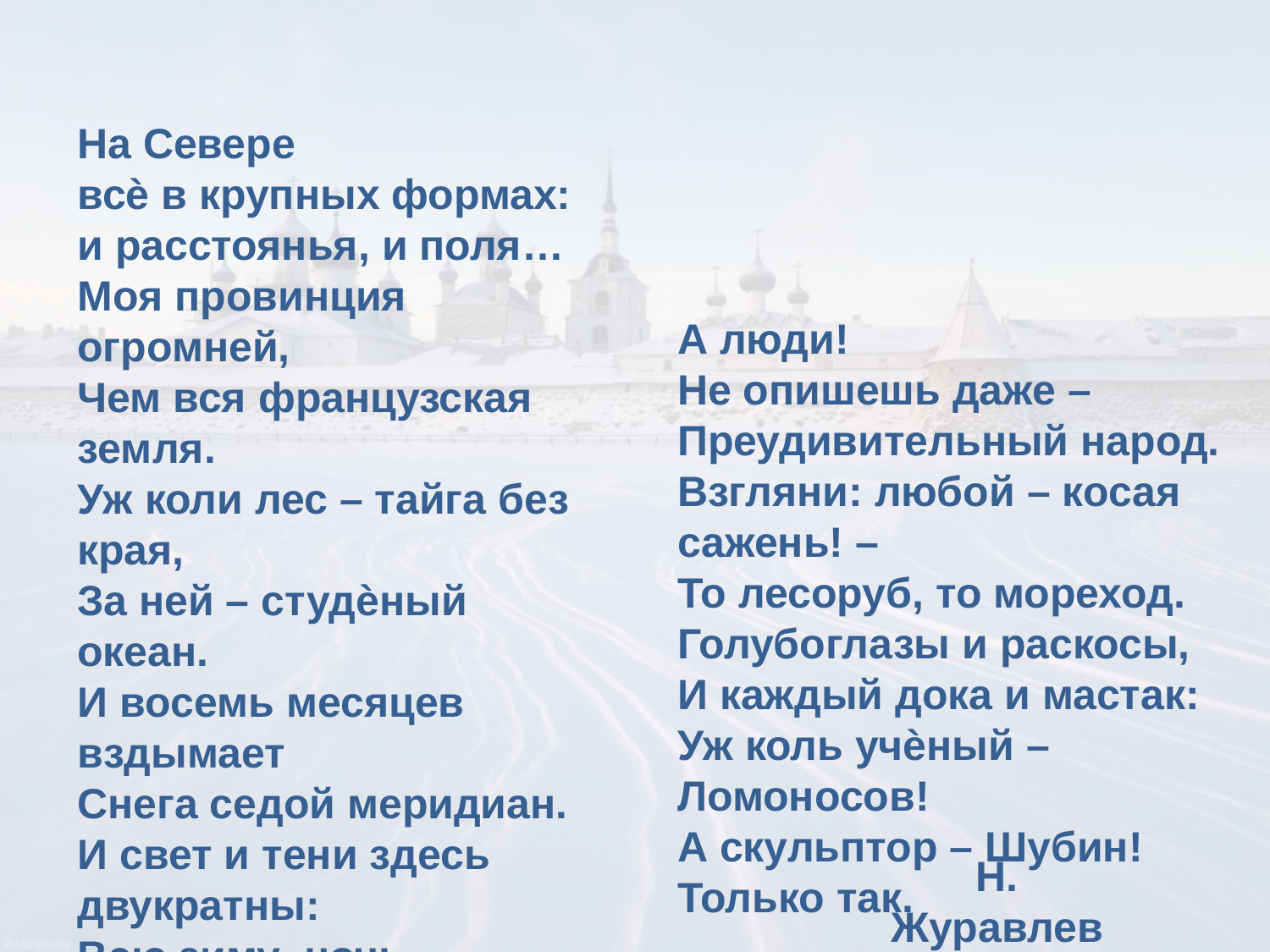

На Севере
всѐ в крупных формах:
и расстоянья, и поля…
Моя провинция огромней,
Чем вся французская земля.
Уж коли лес – тайга без края,
За ней – студѐный океан.
И восемь месяцев вздымает
Снега седой меридиан.
И свет и тени здесь двукратны:
Всю зиму–ночь,
всѐ лето – день…
Гуляет солнце незакатно
Вокруг поморских деревень.
А люди!
Не опишешь даже –
Преудивительный народ.
Взгляни: любой – косая сажень! –
То лесоруб, то мореход.
Голубоглазы и раскосы,
И каждый дока и мастак:
Уж коль учѐный – Ломоносов!
А скульптор – Шубин!
Только так.
Н. Журавлев